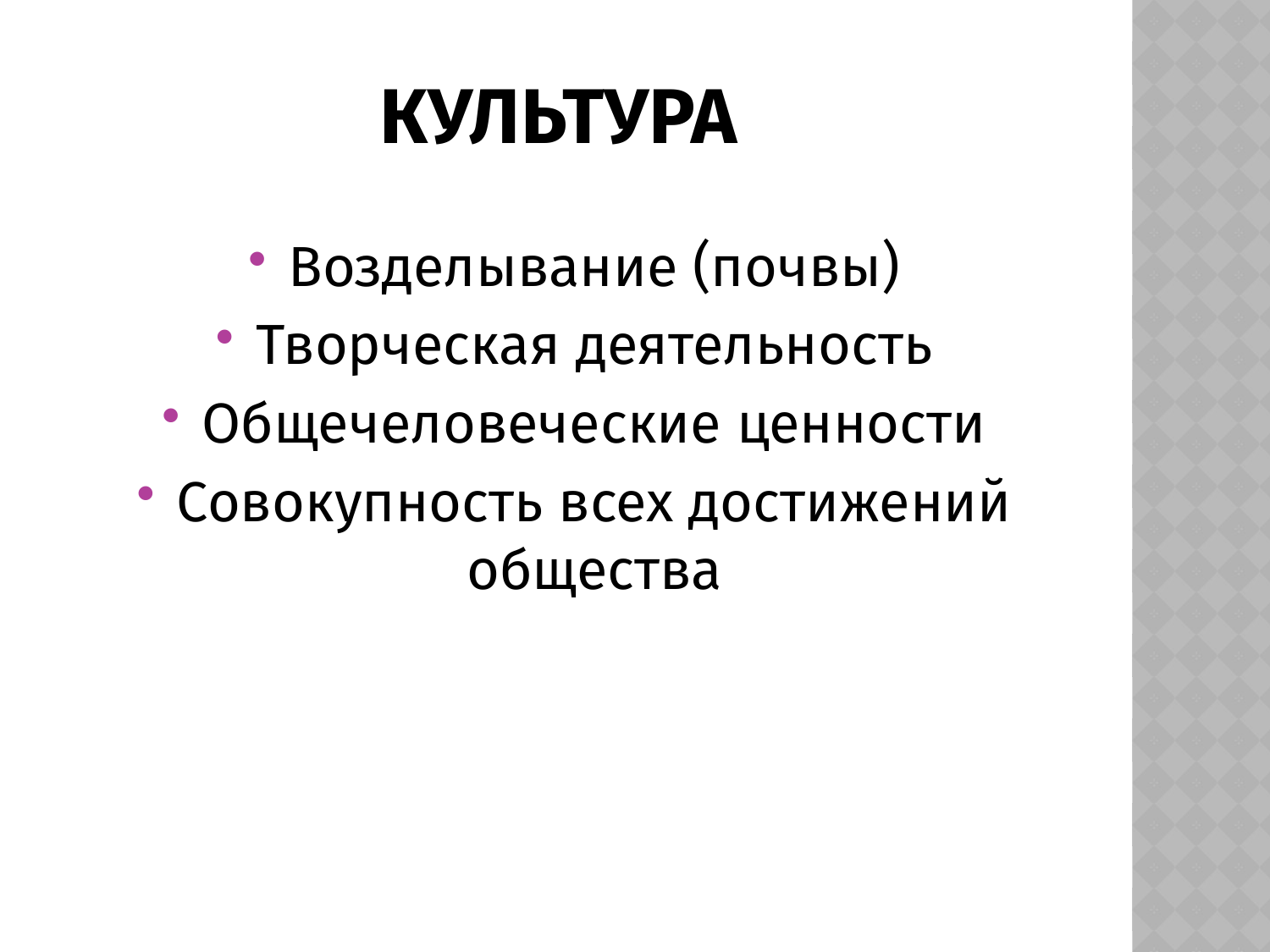

# Культура
Возделывание (почвы)
Творческая деятельность
Общечеловеческие ценности
Совокупность всех достижений общества